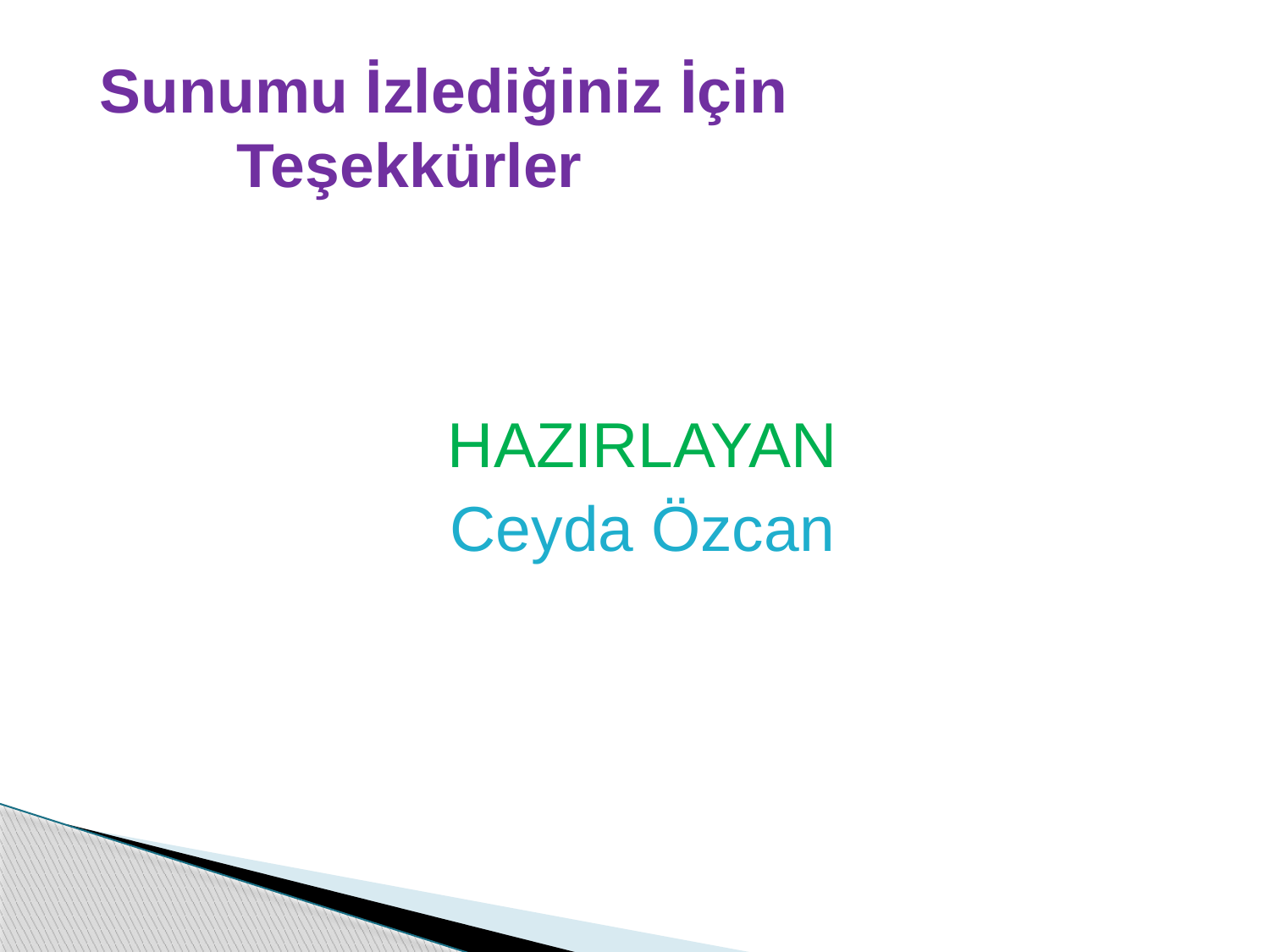

# Sunumu İzlediğiniz İçin Teşekkürler

HAZIRLAYAN
Ceyda Özcan